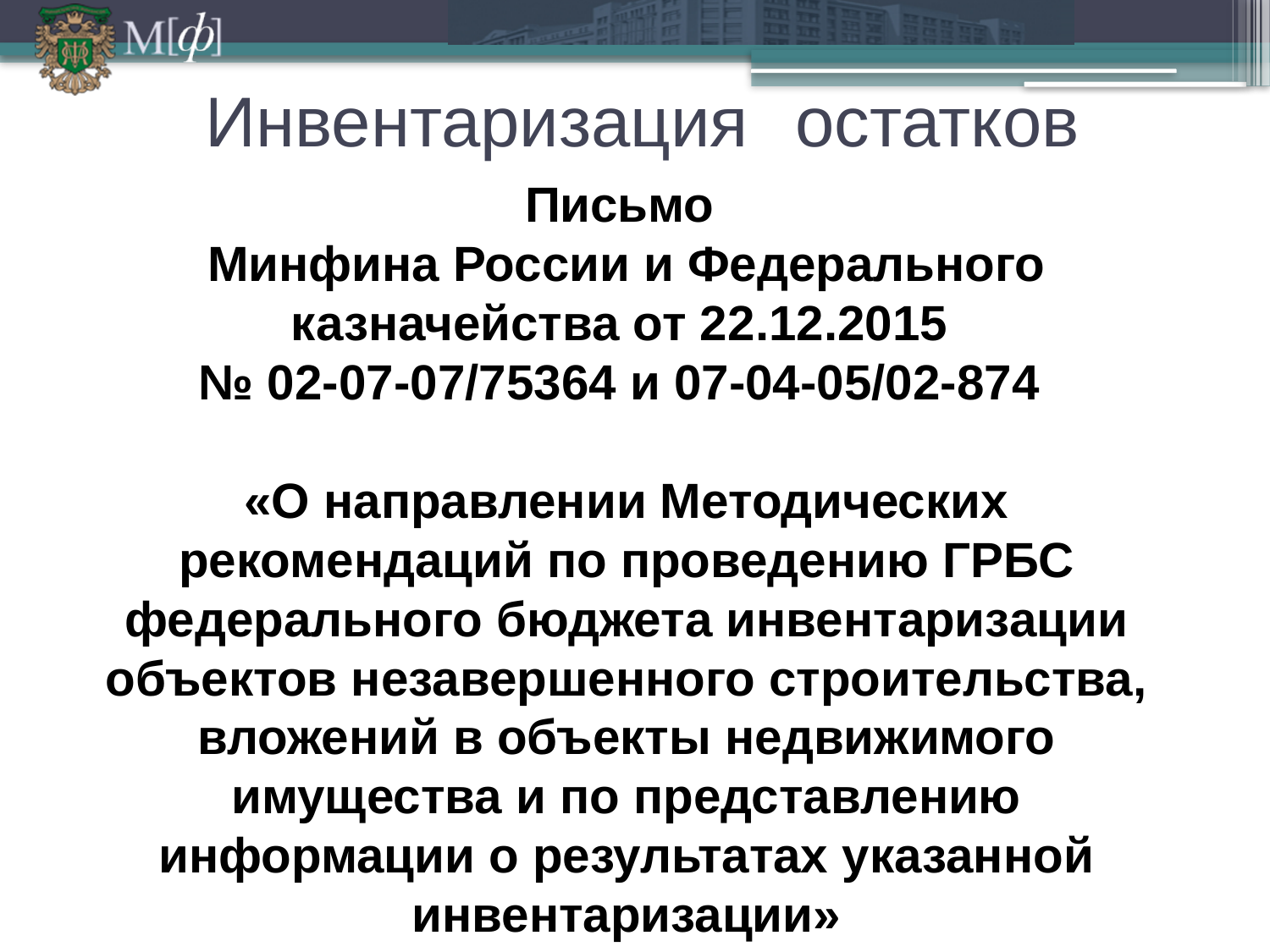

# Инвентаризация  остатков
Письмо
Минфина России и Федерального казначейства от 22.12.2015
№ 02-07-07/75364 и 07-04-05/02-874

«О направлении Методических рекомендаций по проведению ГРБС федерального бюджета инвентаризации объектов незавершенного строительства, вложений в объекты недвижимого имущества и по представлению информации о результатах указанной инвентаризации»